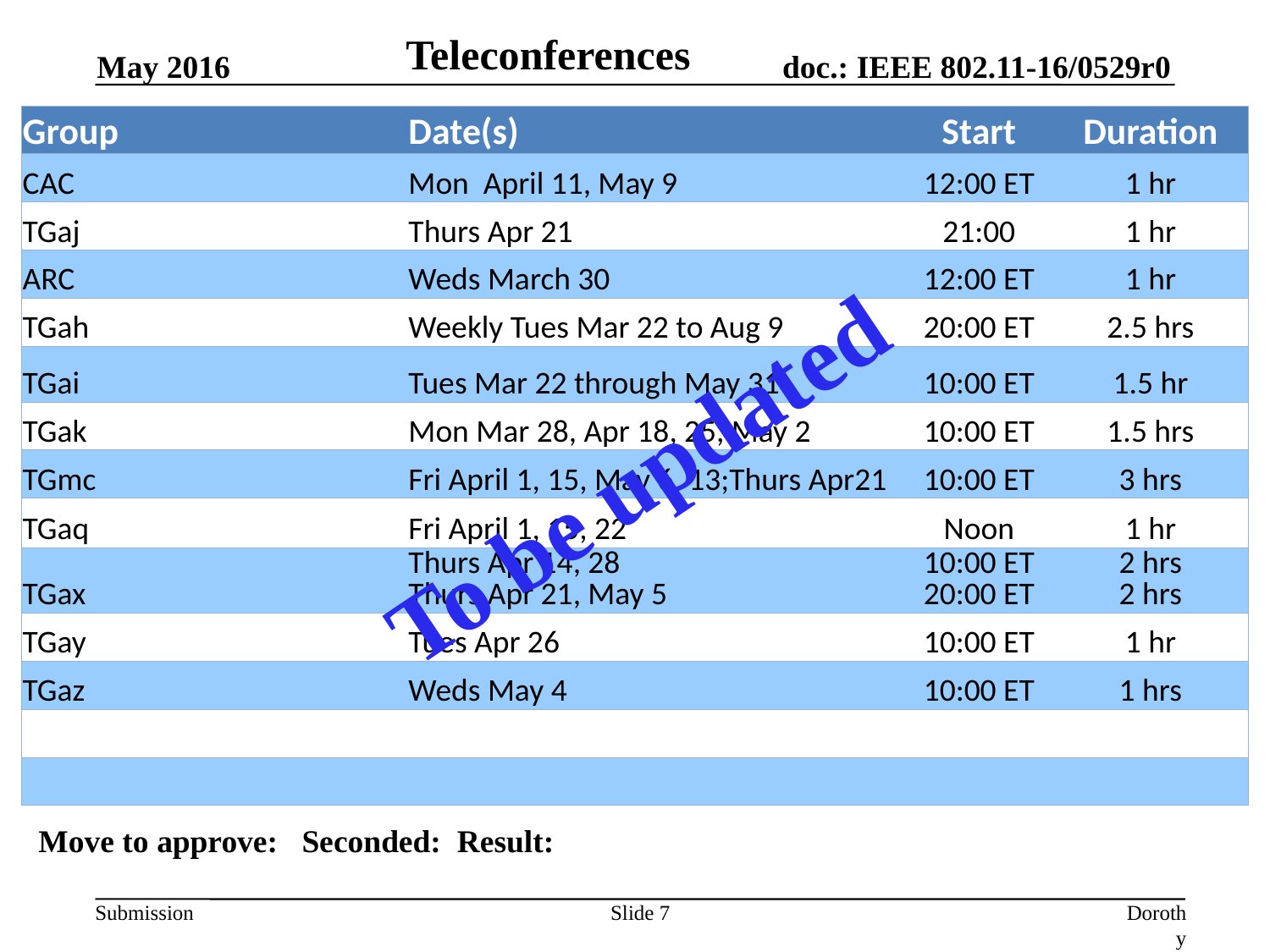

Teleconferences
May 2016
| Group | Date(s) | Start | Duration |
| --- | --- | --- | --- |
| CAC | Mon April 11, May 9 | 12:00 ET | 1 hr |
| TGaj | Thurs Apr 21 | 21:00 | 1 hr |
| ARC | Weds March 30 | 12:00 ET | 1 hr |
| TGah | Weekly Tues Mar 22 to Aug 9 | 20:00 ET | 2.5 hrs |
| TGai | Tues Mar 22 through May 31 | 10:00 ET | 1.5 hr |
| TGak | Mon Mar 28, Apr 18, 25, May 2 | 10:00 ET | 1.5 hrs |
| TGmc | Fri April 1, 15, May 6, 13;Thurs Apr21 | 10:00 ET | 3 hrs |
| TGaq | Fri April 1, 15, 22 | Noon | 1 hr |
| TGax | Thurs Apr 14, 28 Thurs Apr 21, May 5 | 10:00 ET 20:00 ET | 2 hrs 2 hrs |
| TGay | Tues Apr 26 | 10:00 ET | 1 hr |
| TGaz | Weds May 4 | 10:00 ET | 1 hrs |
|  |  |  |  |
|  |  |  |  |
To be updated
Move to approve:   Seconded:  Result:
Slide 7
Dorothy Stanley (HP Enterprise)